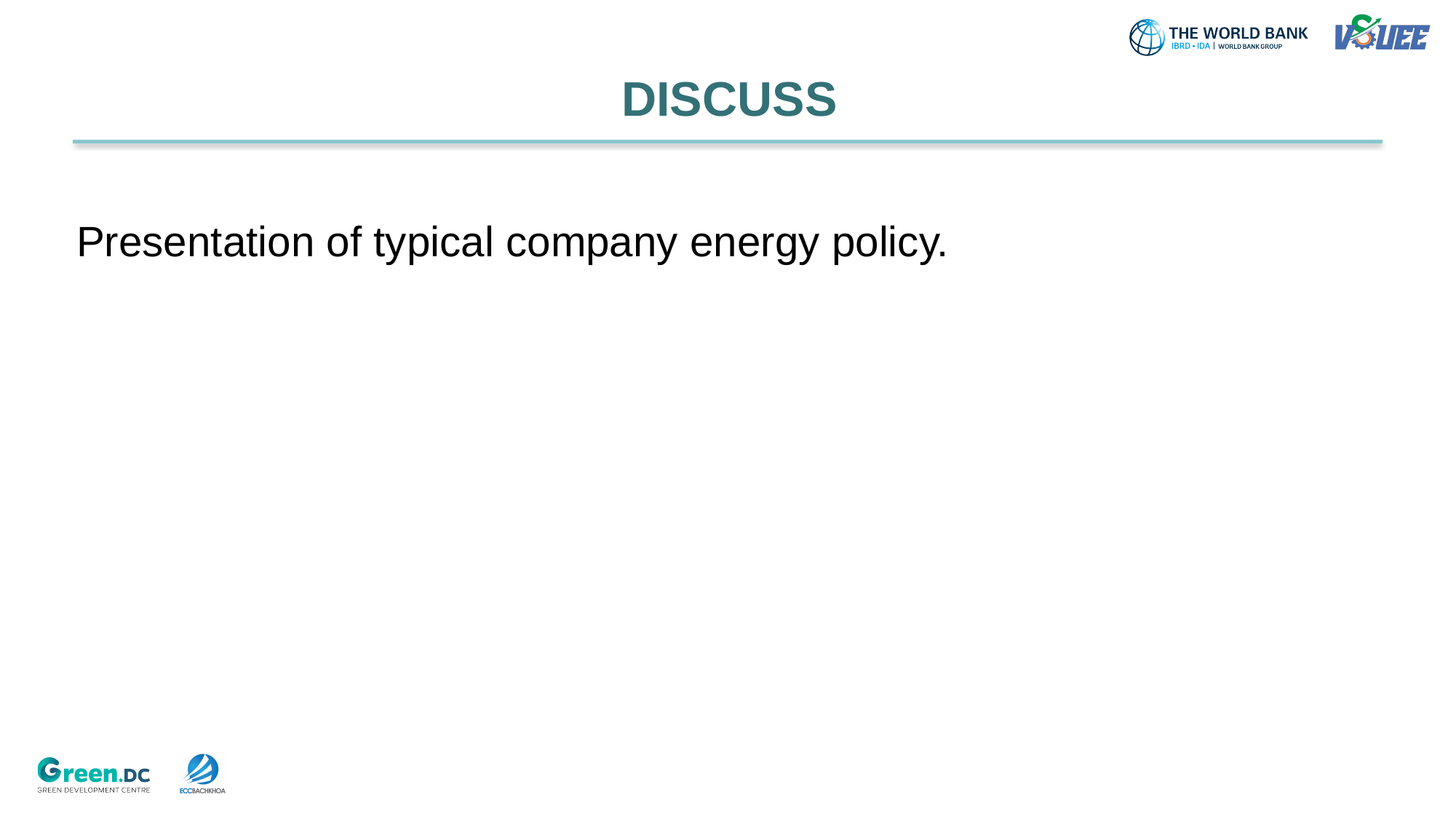

DISCUSS
# Presentation of typical company energy policy.